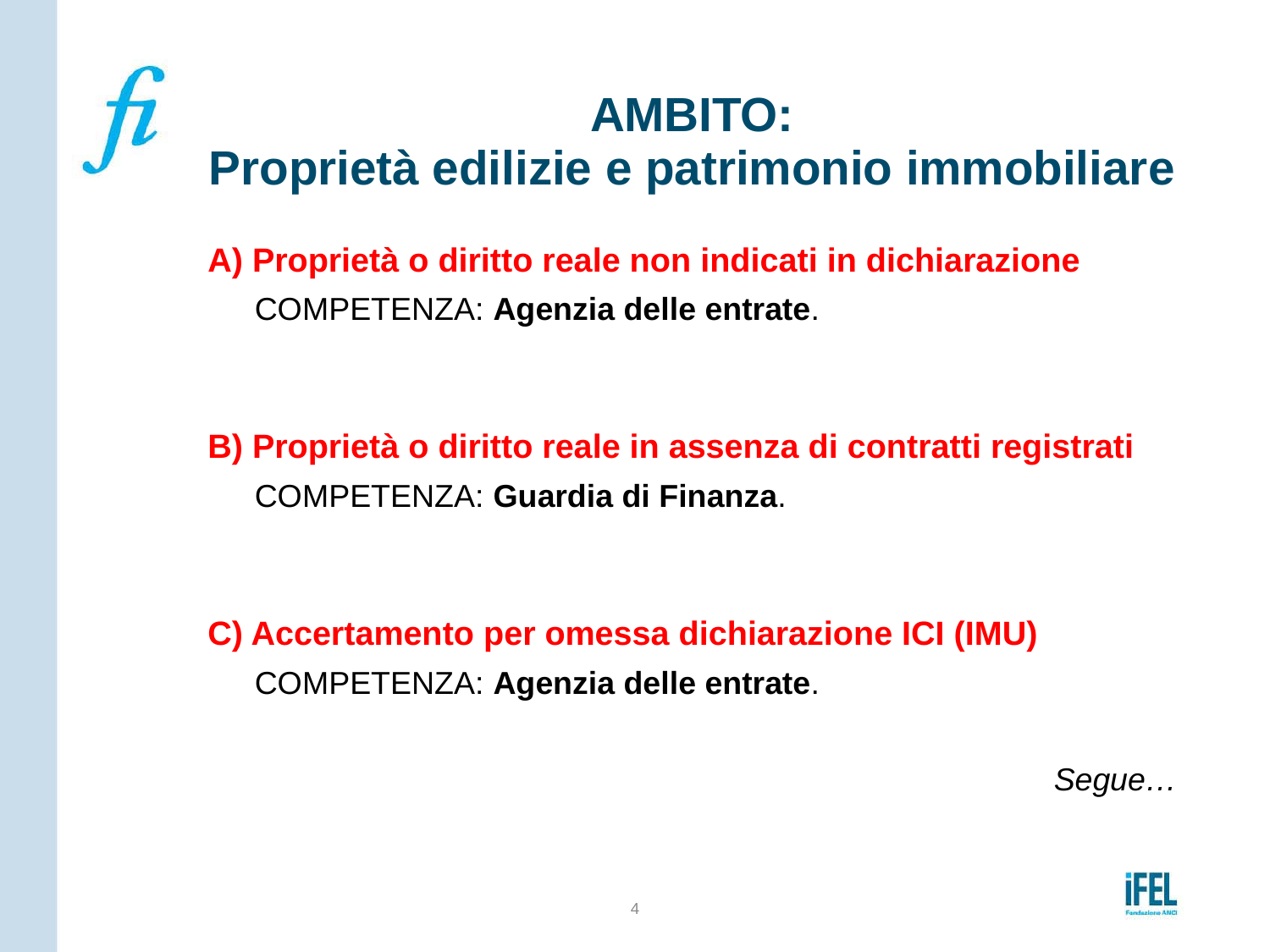

# AMBITO: Proprietà edilizie e patrimonio immobiliare
A) Proprietà o diritto reale non indicati in dichiarazione
	COMPETENZA: Agenzia delle entrate.

B) Proprietà o diritto reale in assenza di contratti registrati
	COMPETENZA: Guardia di Finanza.

C) Accertamento per omessa dichiarazione ICI (IMU)
	COMPETENZA: Agenzia delle entrate.

Segue…
4